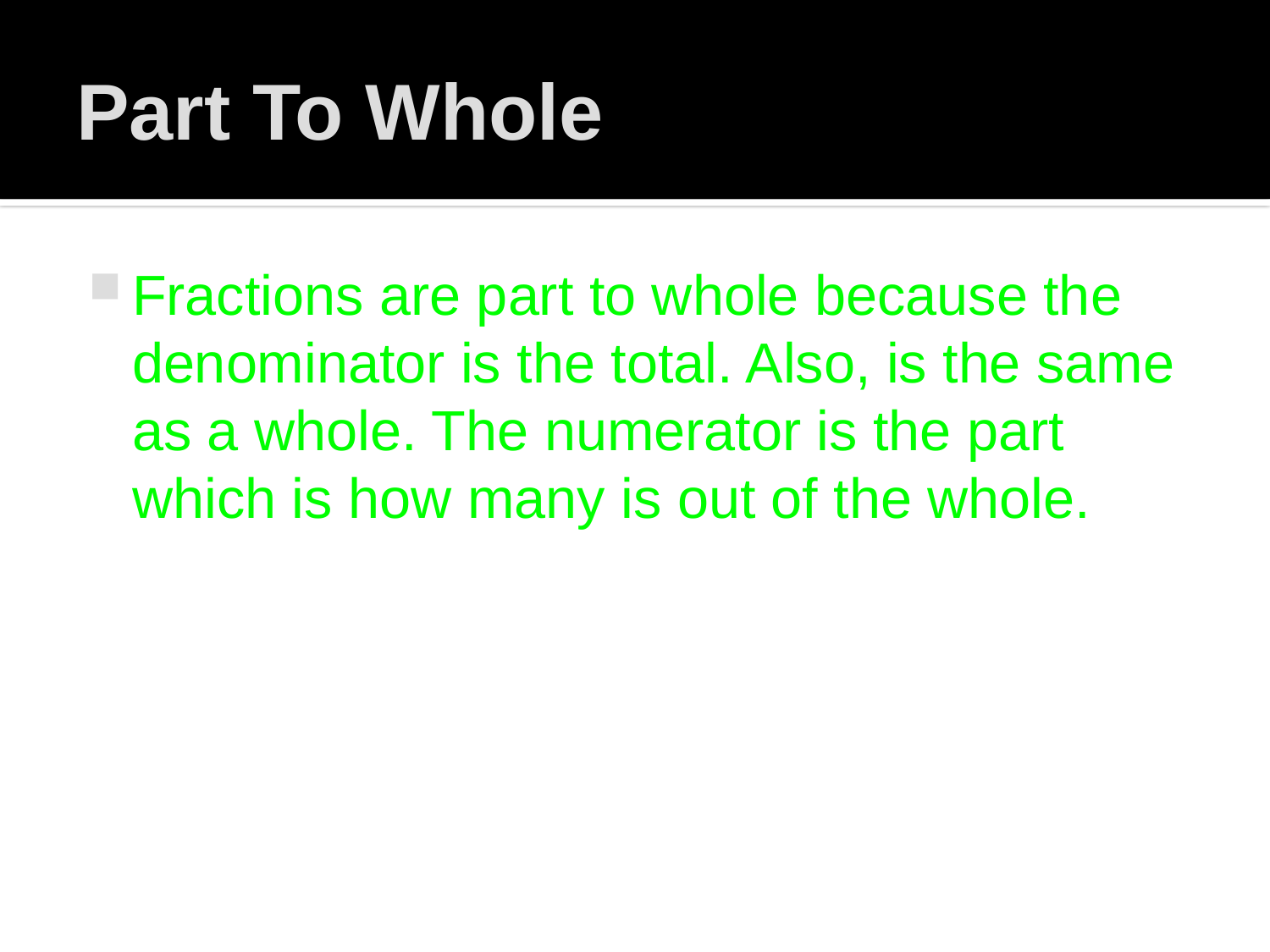

# Part To Whole
Fractions are part to whole because the denominator is the total. Also, is the same as a whole. The numerator is the part which is how many is out of the whole.